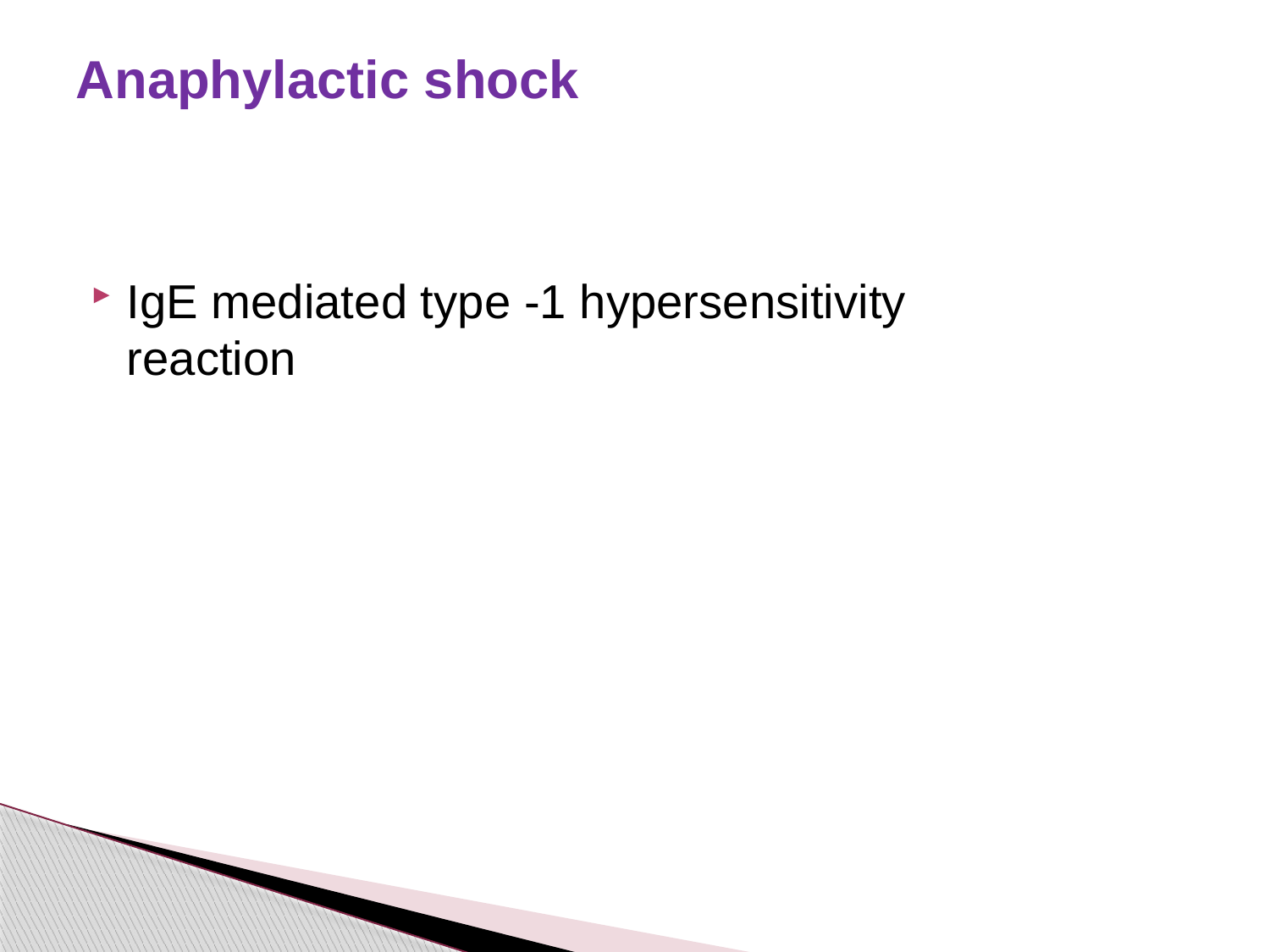

# Anaphylactic shock
IgE mediated type -1 hypersensitivity reaction